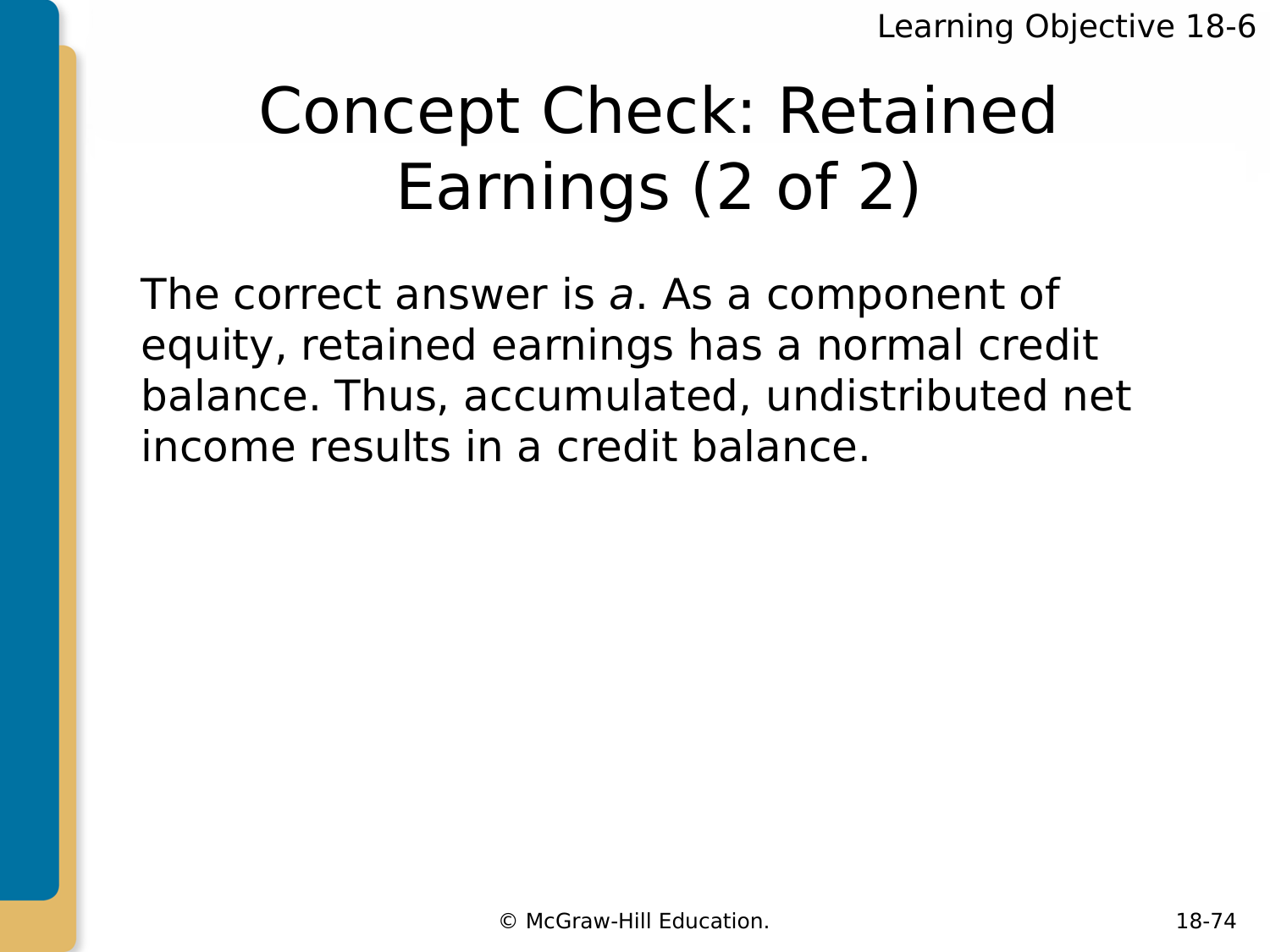

Learning Objective 18-6
# Concept Check: Retained Earnings (2 of 2)
The correct answer is a. As a component of equity, retained earnings has a normal credit balance. Thus, accumulated, undistributed net income results in a credit balance.